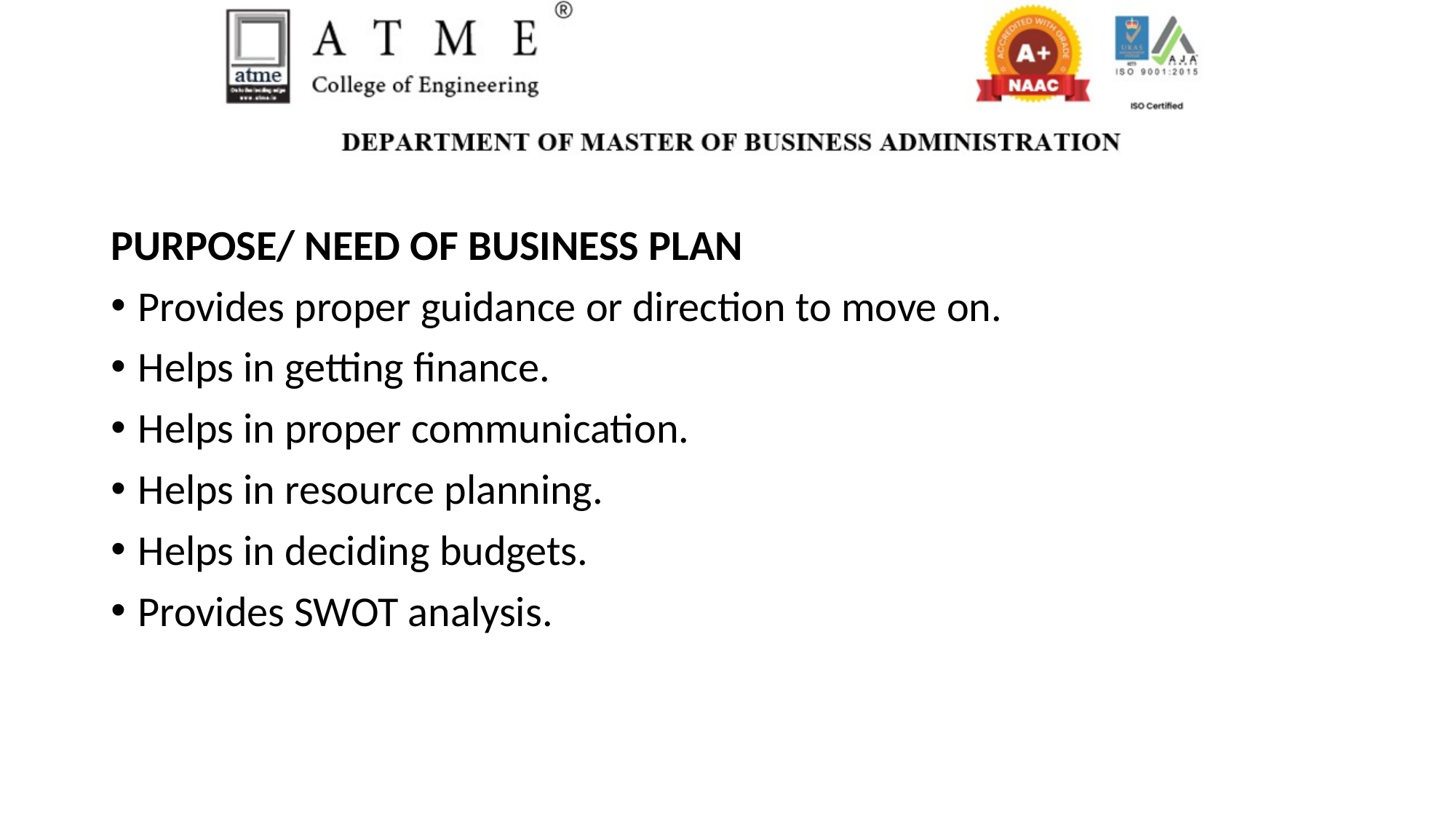

PURPOSE/ NEED OF BUSINESS PLAN
Provides proper guidance or direction to move on.
Helps in getting finance.
Helps in proper communication.
Helps in resource planning.
Helps in deciding budgets.
Provides SWOT analysis.